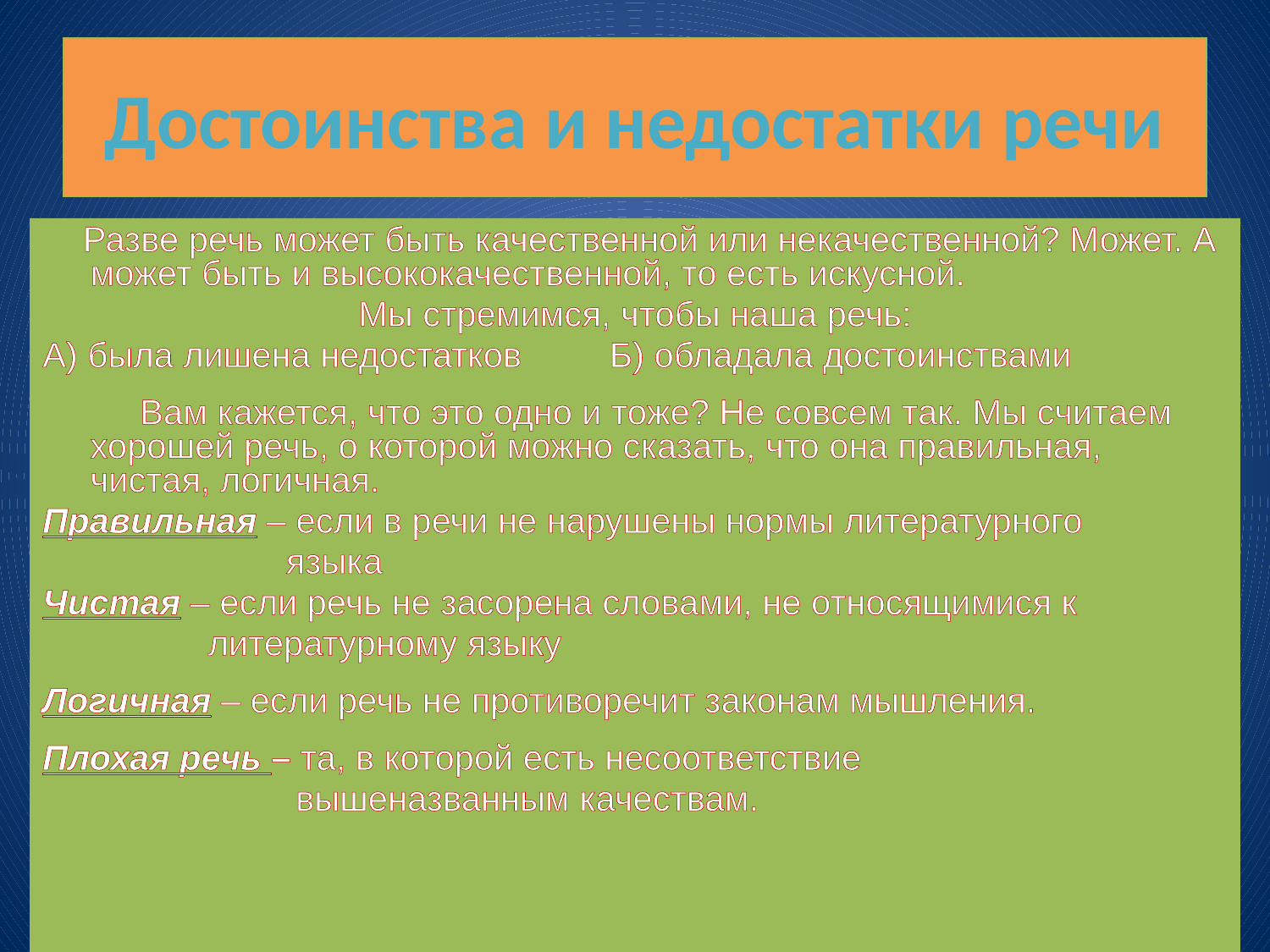

# Достоинства и недостатки речи
     Разве речь может быть качественной или некачественной? Может. А может быть и высококачественной, то есть искусной.
Мы стремимся, чтобы наша речь:
А) была лишена недостатков         Б) обладала достоинствами

          Вам кажется, что это одно и тоже? Не совсем так. Мы считаем хорошей речь, о которой можно сказать, что она правильная, чистая, логичная.
Правильная – если в речи не нарушены нормы литературного
                         языка
Чистая – если речь не засорена словами, не относящимися к
                 литературному языку

Логичная – если речь не противоречит законам мышления.

Плохая речь – та, в которой есть несоответствие
                          вышеназванным качествам.